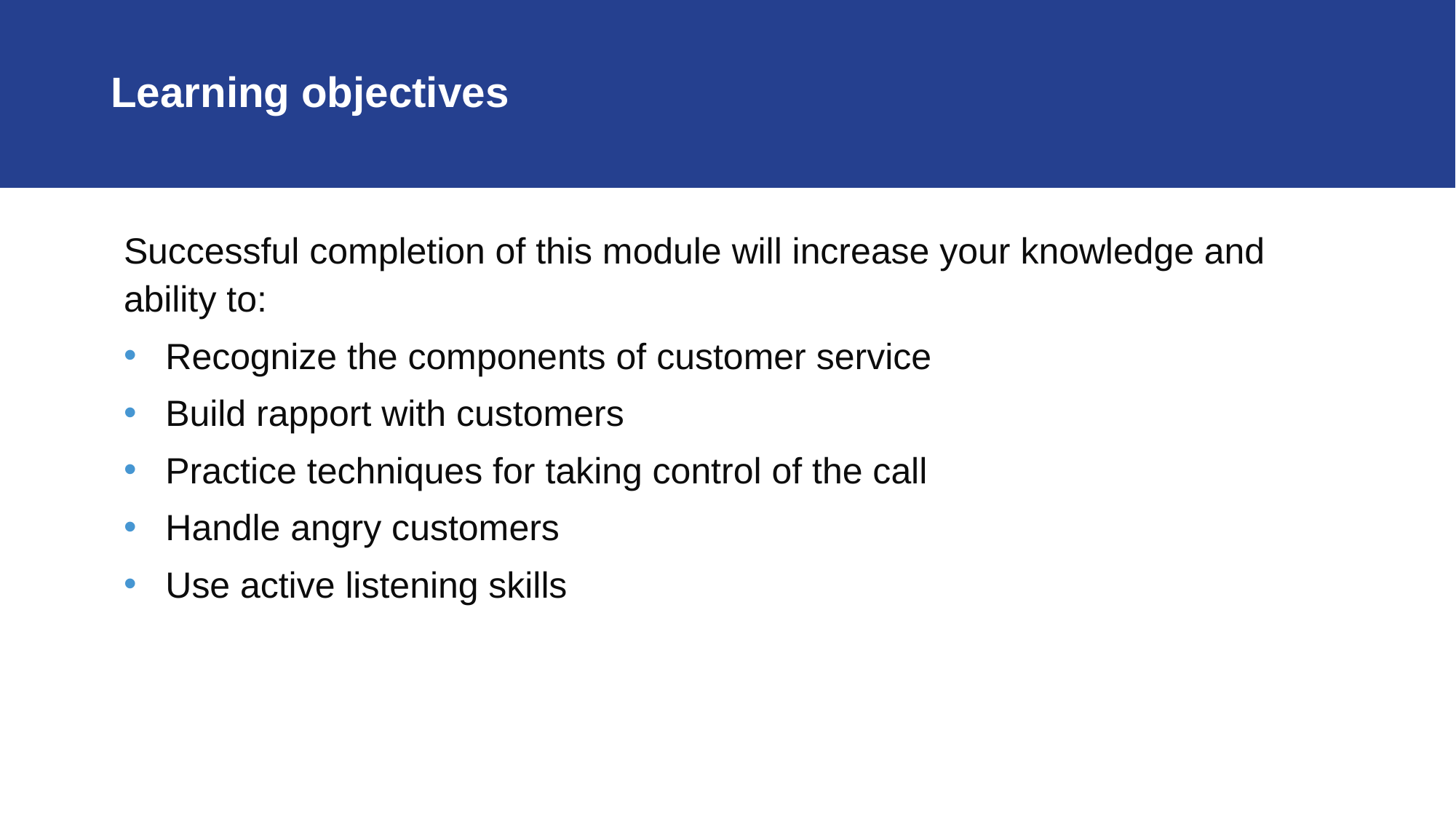

# Learning objectives
Successful completion of this module will increase your knowledge and ability to:
Recognize the components of customer service
Build rapport with customers
Practice techniques for taking control of the call
Handle angry customers
Use active listening skills